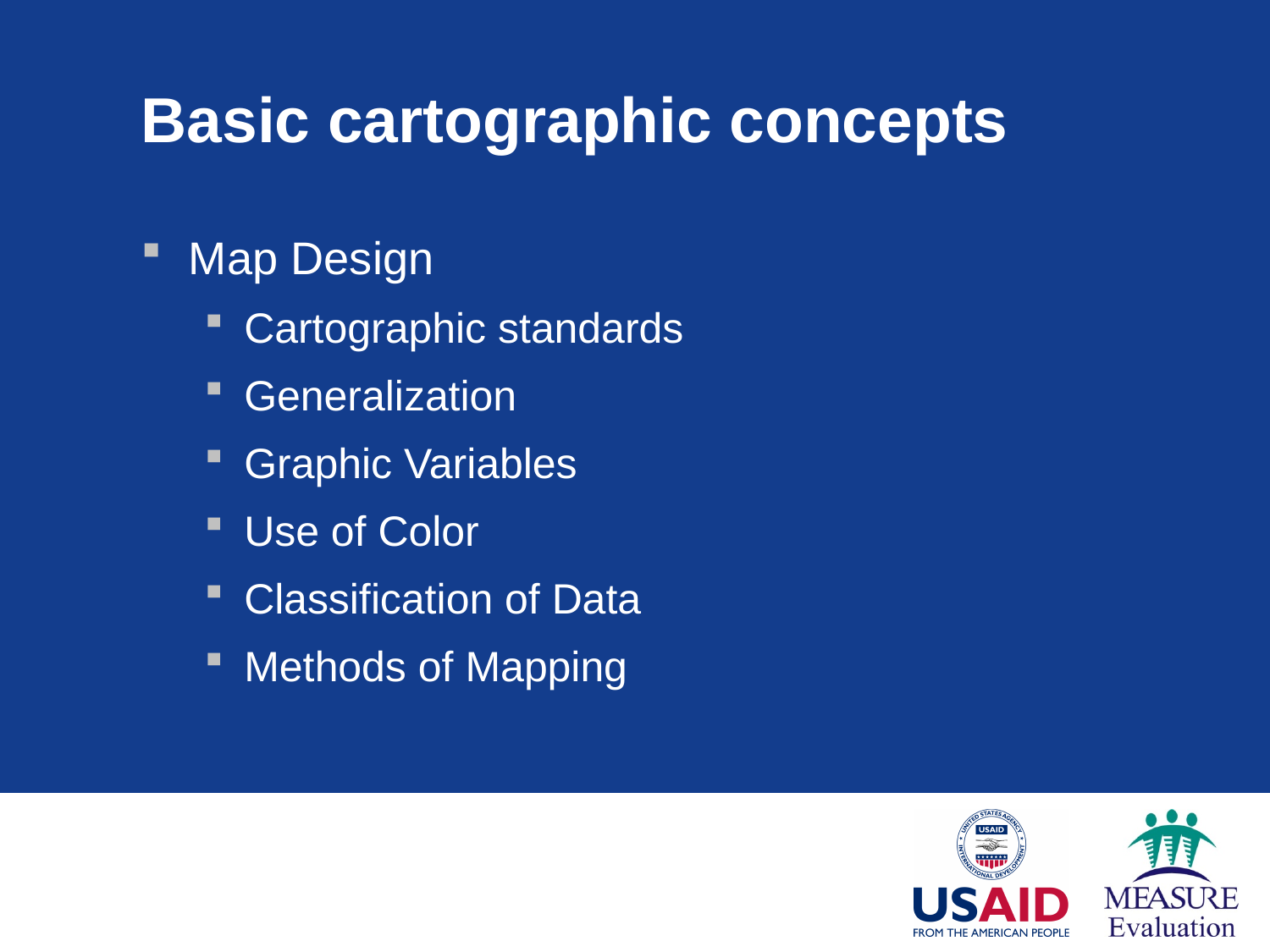

Basic cartographic concepts
Map Design
Cartographic standards
Generalization
Graphic Variables
Use of Color
Classification of Data
Methods of Mapping